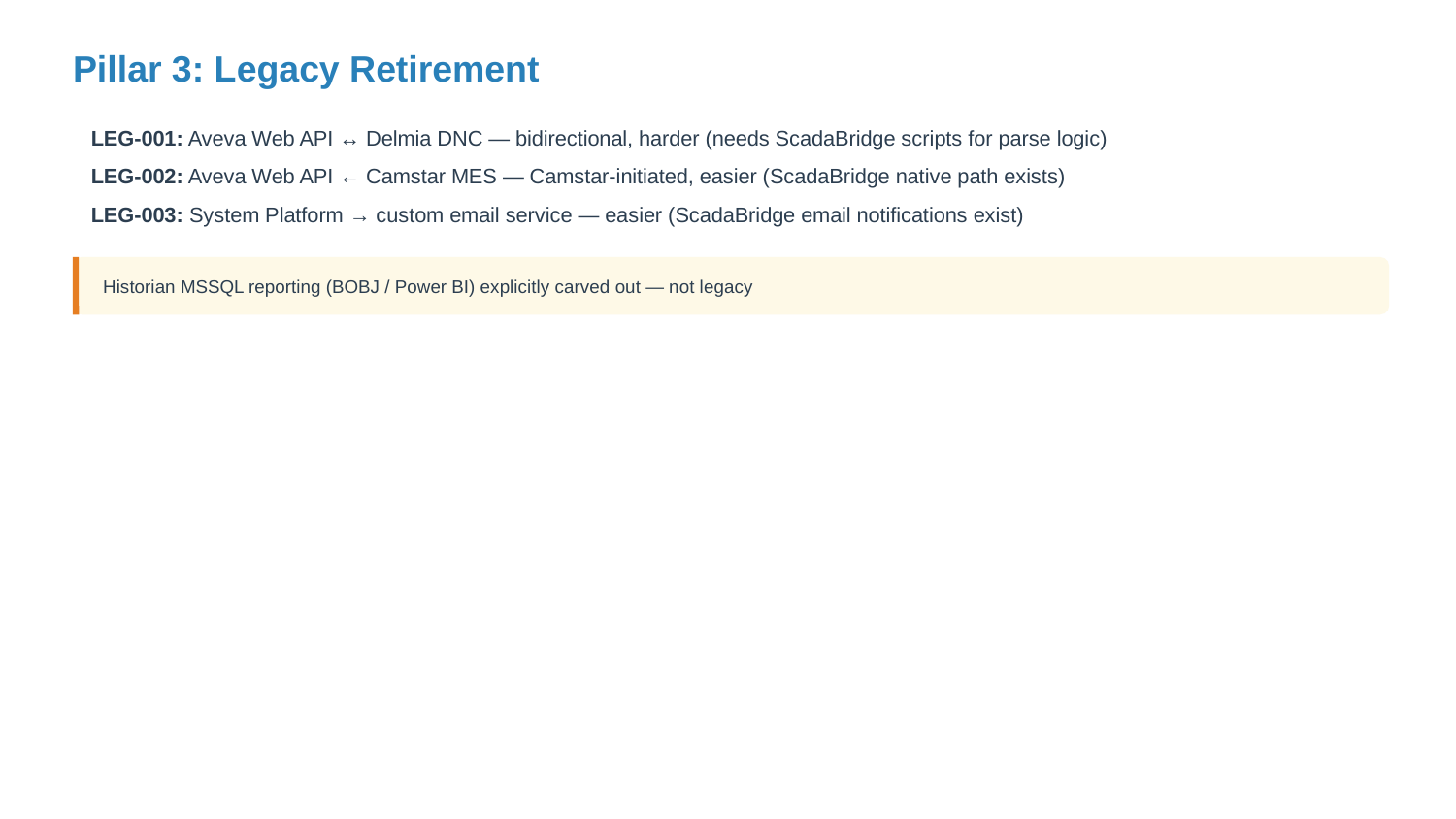

Pillar 3: Legacy Retirement
LEG-001: Aveva Web API ↔ Delmia DNC — bidirectional, harder (needs ScadaBridge scripts for parse logic)
LEG-002: Aveva Web API ← Camstar MES — Camstar-initiated, easier (ScadaBridge native path exists)
LEG-003: System Platform → custom email service — easier (ScadaBridge email notifications exist)

Historian MSSQL reporting (BOBJ / Power BI) explicitly carved out — not legacy